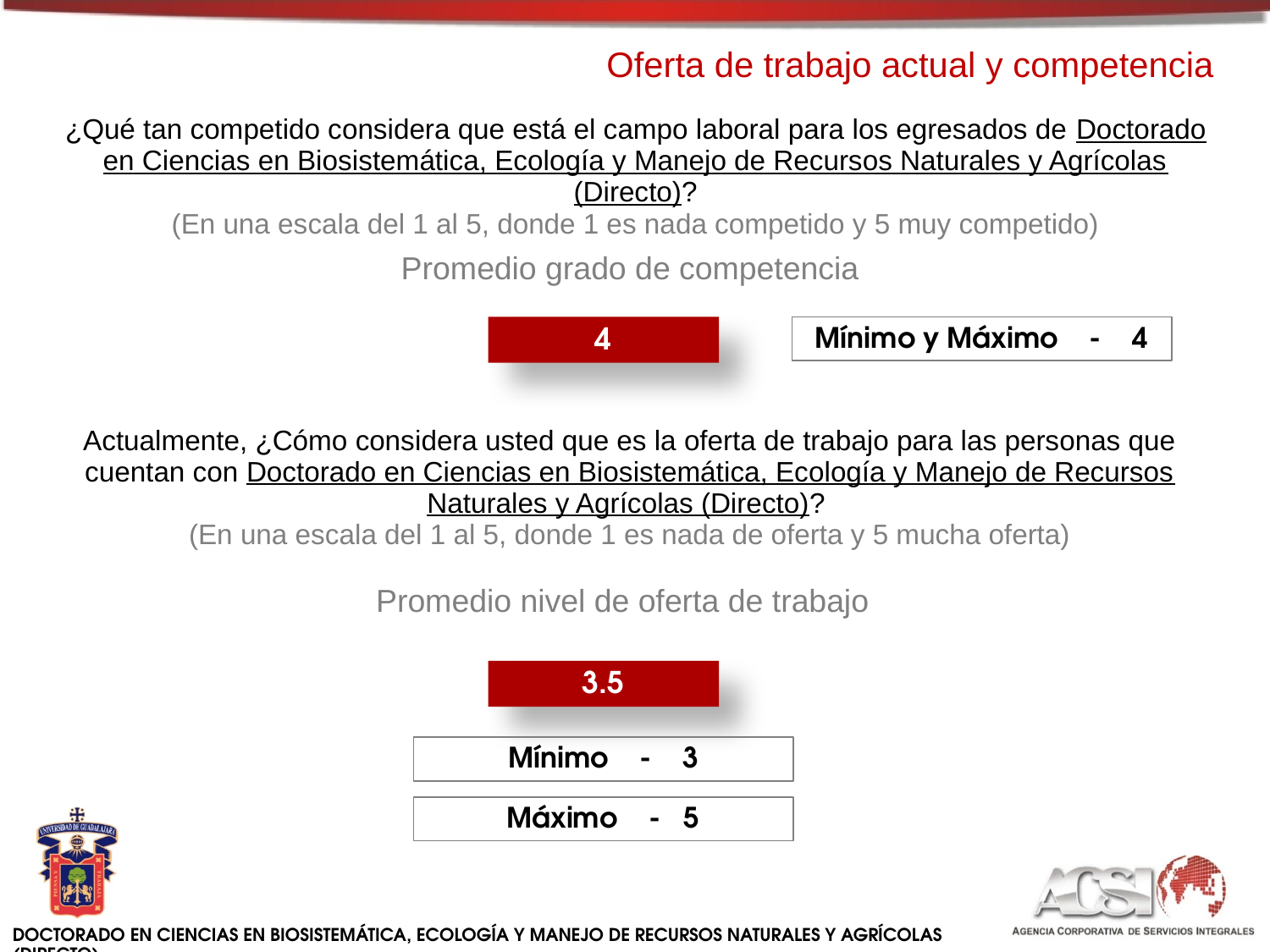

Oferta de trabajo actual y competencia
¿Qué tan competido considera que está el campo laboral para los egresados de Doctorado en Ciencias en Biosistemática, Ecología y Manejo de Recursos Naturales y Agrícolas (Directo)?
(En una escala del 1 al 5, donde 1 es nada competido y 5 muy competido)
Promedio grado de competencia
4
Mínimo y Máximo    -    4
Actualmente, ¿Cómo considera usted que es la oferta de trabajo para las personas que cuentan con Doctorado en Ciencias en Biosistemática, Ecología y Manejo de Recursos Naturales y Agrícolas (Directo)?
(En una escala del 1 al 5, donde 1 es nada de oferta y 5 mucha oferta)
Promedio nivel de oferta de trabajo
3.5
Mínimo    -    3
Máximo    -   5